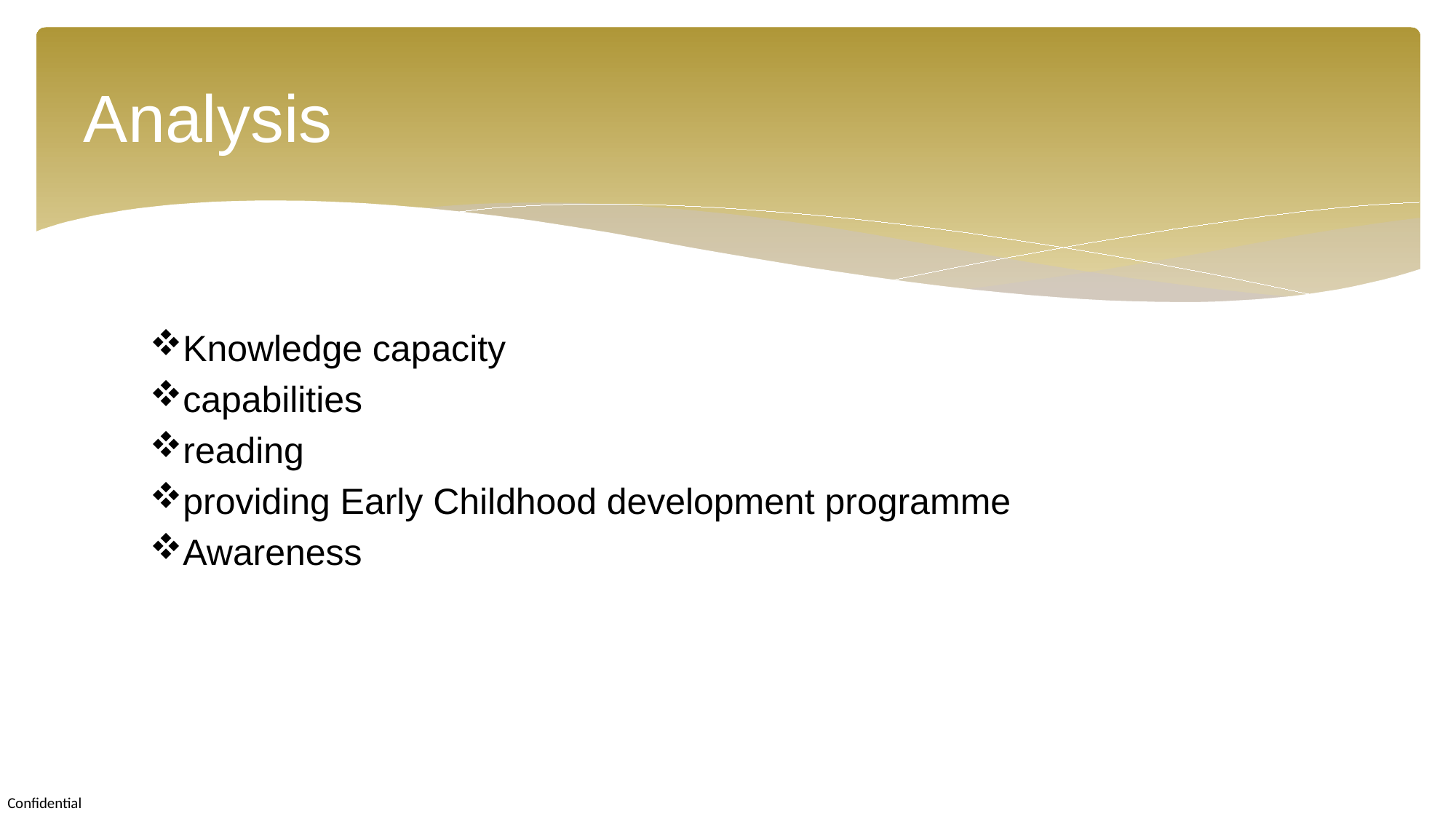

# Analysis
Knowledge capacity
capabilities
reading
providing Early Childhood development programme
Awareness